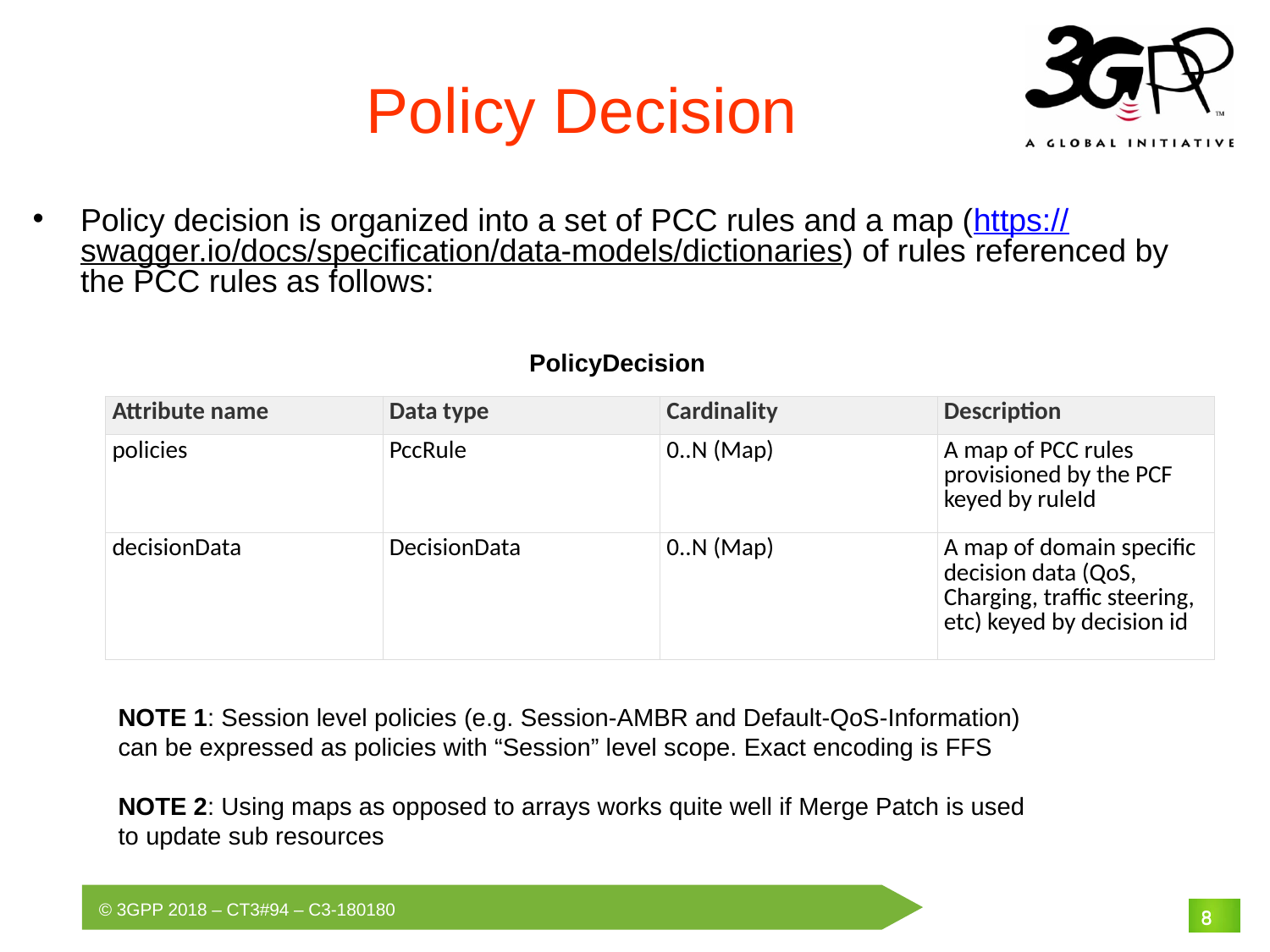

# Policy Decision
Policy decision is organized into a set of PCC rules and a map (https://swagger.io/docs/specification/data-models/dictionaries) of rules referenced by the PCC rules as follows:
PolicyDecision
| Attribute name | Data type | Cardinality | Description |
| --- | --- | --- | --- |
| policies | PccRule | 0..N (Map) | A map of PCC rules provisioned by the PCF keyed by ruleId |
| decisionData | DecisionData | 0..N (Map) | A map of domain specific decision data (QoS, Charging, traffic steering, etc) keyed by decision id |
NOTE 1: Session level policies (e.g. Session-AMBR and Default-QoS-Information) can be expressed as policies with “Session” level scope. Exact encoding is FFS

NOTE 2: Using maps as opposed to arrays works quite well if Merge Patch is used to update sub resources
8
8